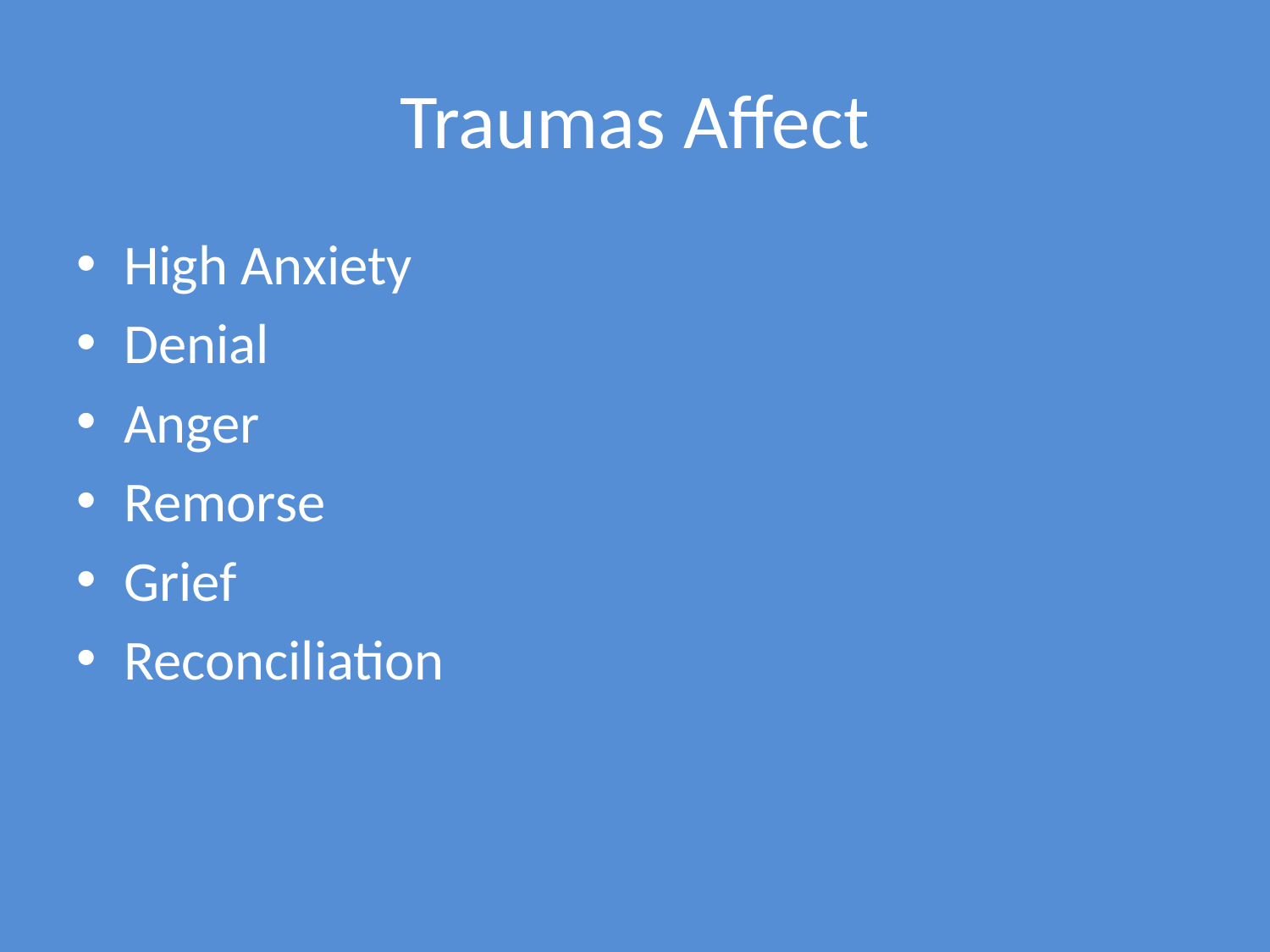

# Traumas Affect
High Anxiety
Denial
Anger
Remorse
Grief
Reconciliation